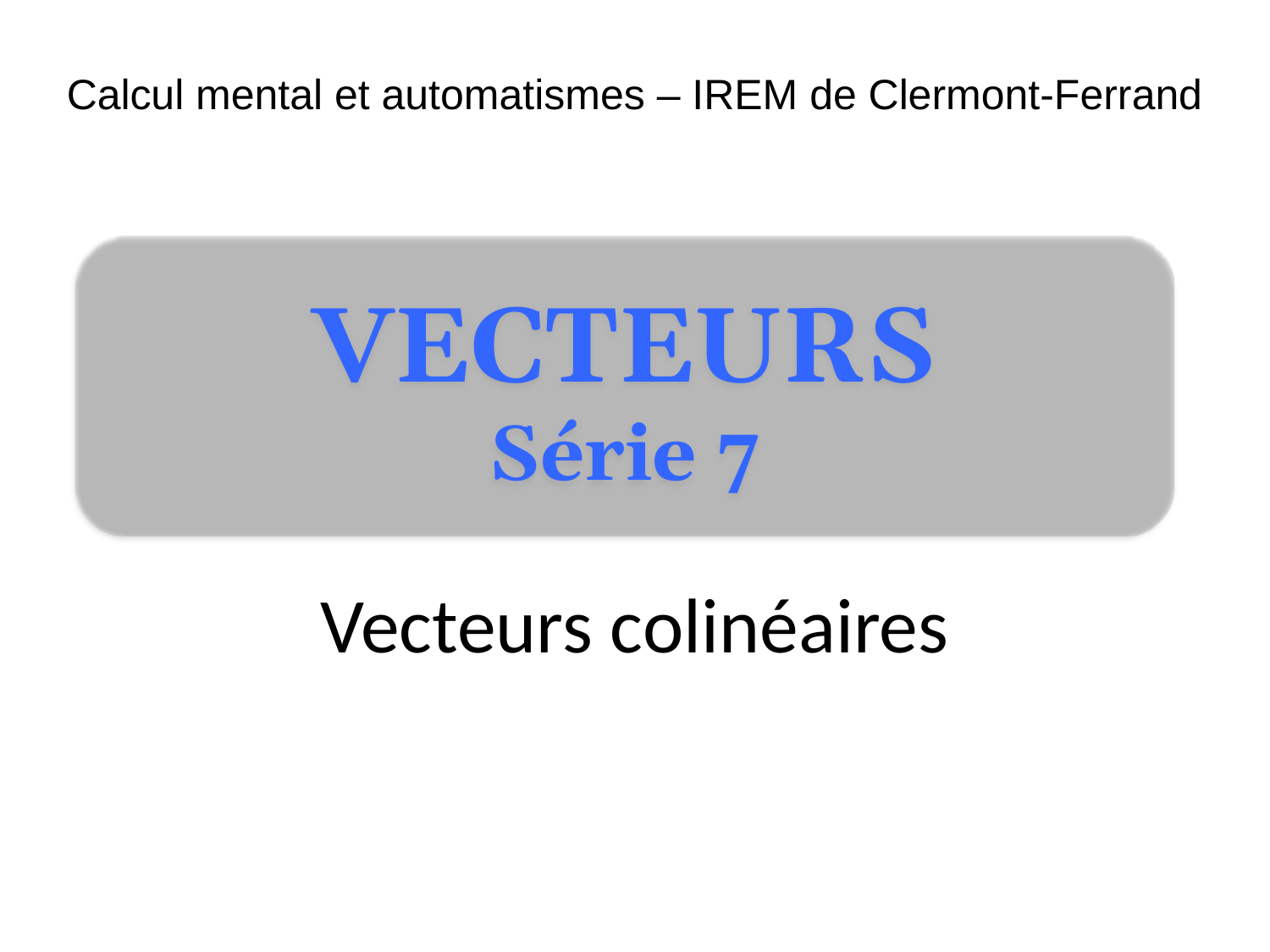

Calcul mental et automatismes – IREM de Clermont-Ferrand
vecteurs
Série 7
# Vecteurs colinéaires